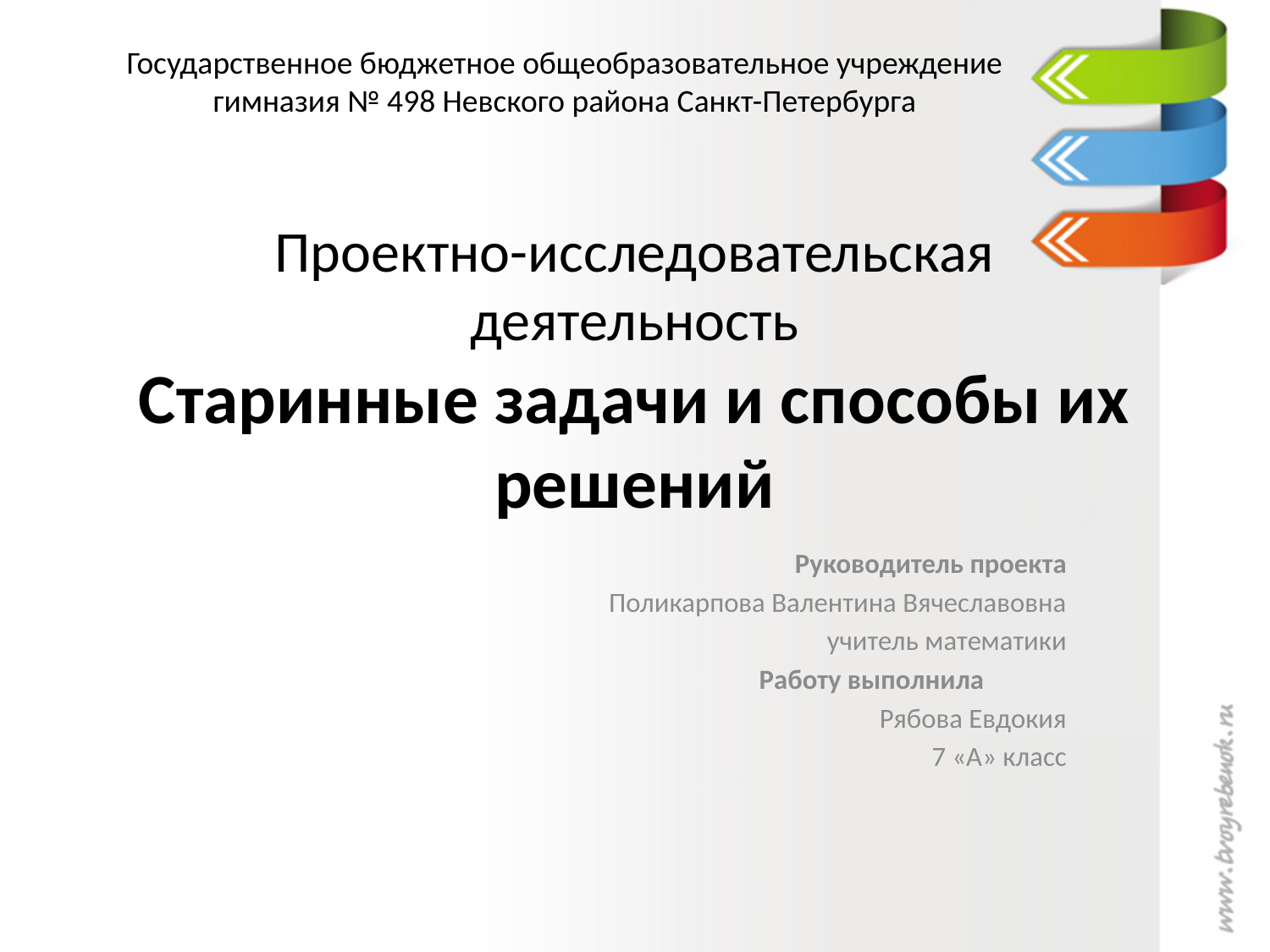

Государственное бюджетное общеобразовательное учреждение гимназия № 498 Невского района Санкт-Петербурга
# Проектно-исследовательская деятельность Старинные задачи и способы их решений
Руководитель проекта
                   Поликарпова Валентина Вячеславовна
                          учитель математики
                                     Работу выполнила
Рябова Евдокия
                  7 «А» класс